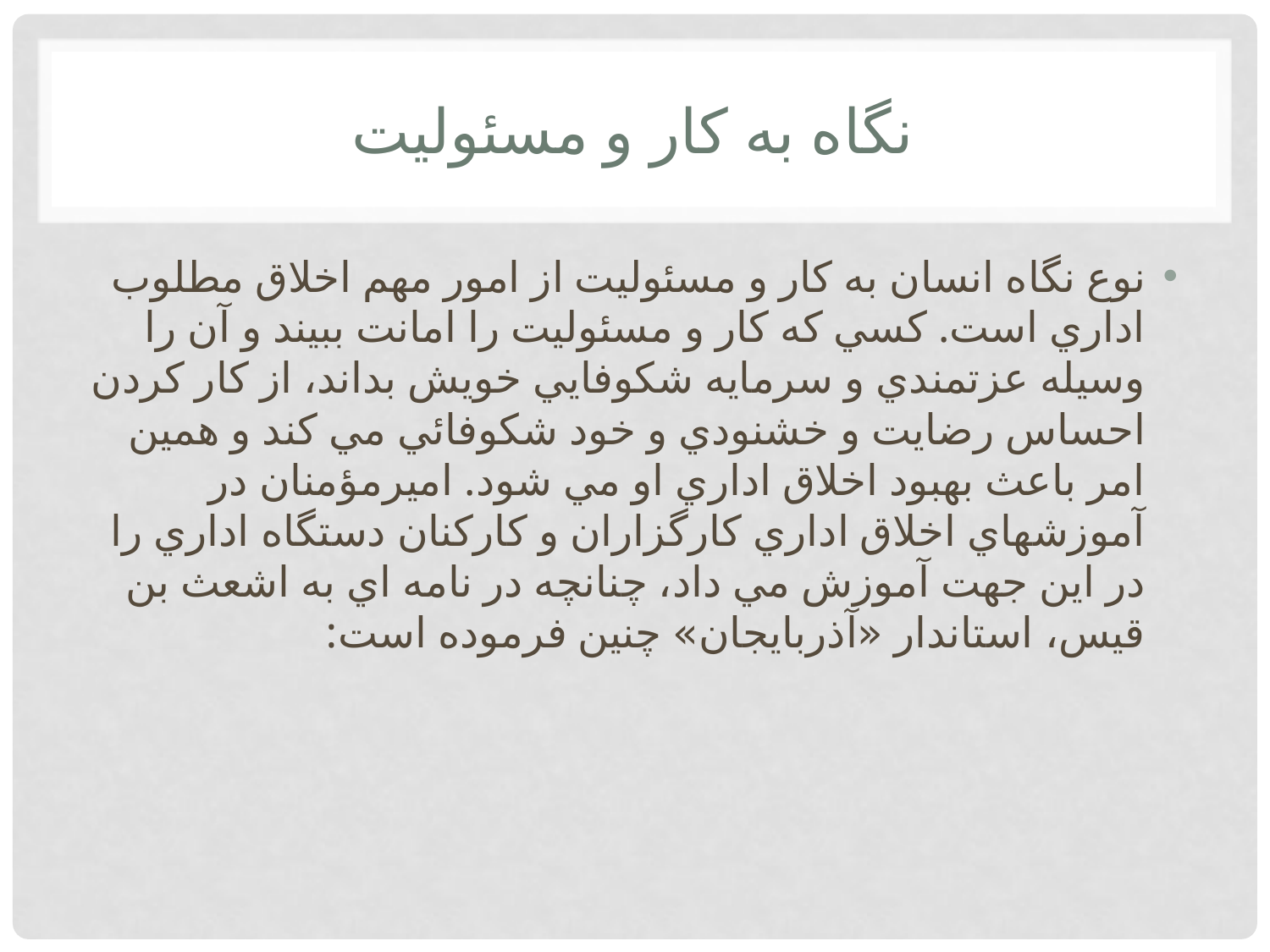

# نگاه به كار و مسئوليت
نوع نگاه انسان به كار و مسئوليت از امور مهم اخلاق مطلوب اداري است. كسي كه كار و مسئوليت را امانت ببيند و آن را وسيله عزتمندي و سرمايه شكوفايي خويش بداند، از كار كردن احساس رضايت و خشنودي و خود شكوفائي مي كند و همين امر باعث بهبود اخلاق اداري او مي شود. اميرمؤمنان در آموزشهاي اخلاق اداري كارگزاران و كاركنان دستگاه اداري را در اين جهت آموزش مي داد، چنانچه در نامه اي به اشعث بن قيس، استاندار «آذربايجان» چنين فرموده است: